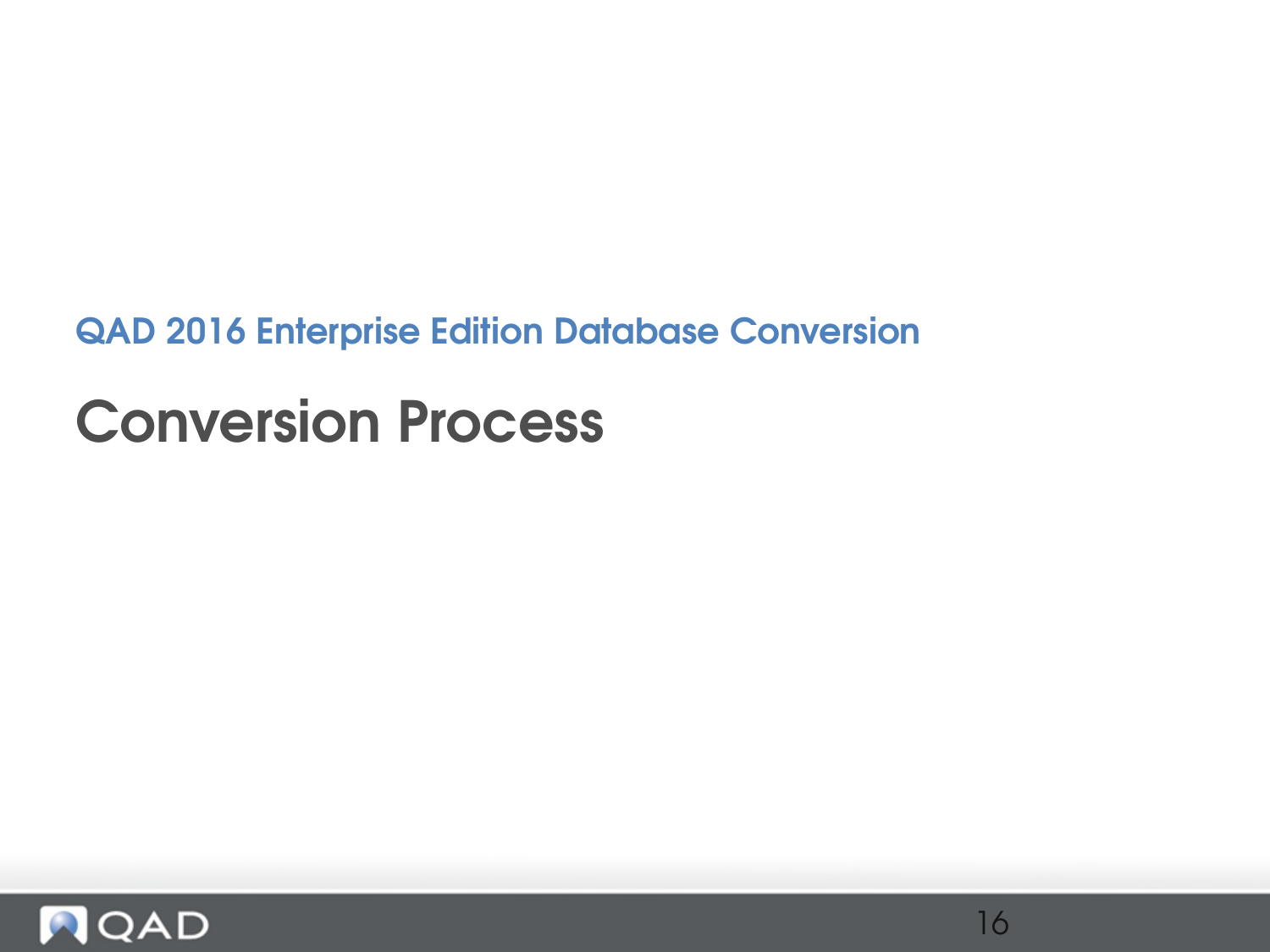

QAD 2016 Enterprise Edition Database Conversion
# Conversion Process

16